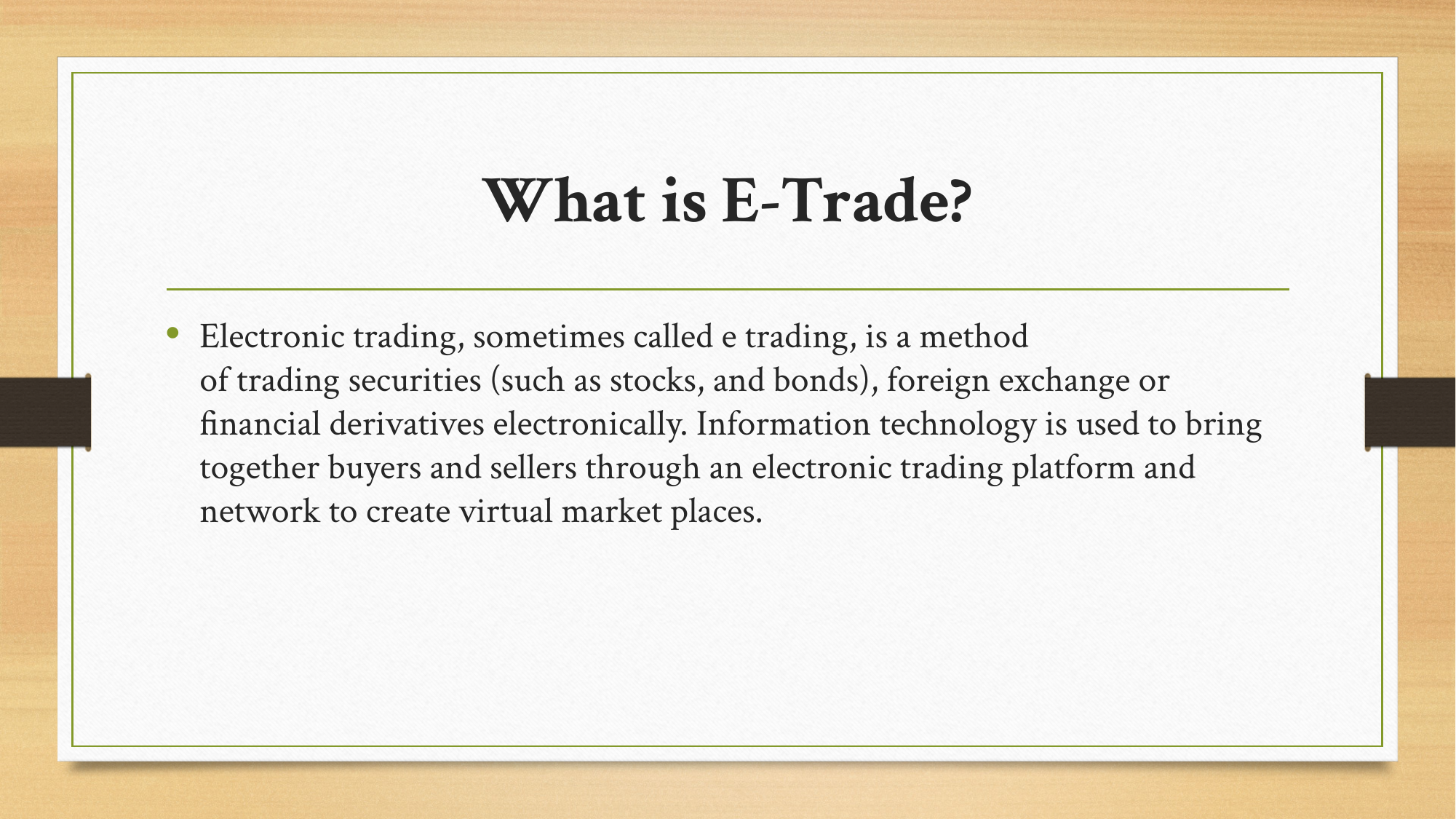

# What is E-Trade?
Electronic trading, sometimes called e trading, is a method of trading securities (such as stocks, and bonds), foreign exchange or financial derivatives electronically. Information technology is used to bring together buyers and sellers through an electronic trading platform and network to create virtual market places.